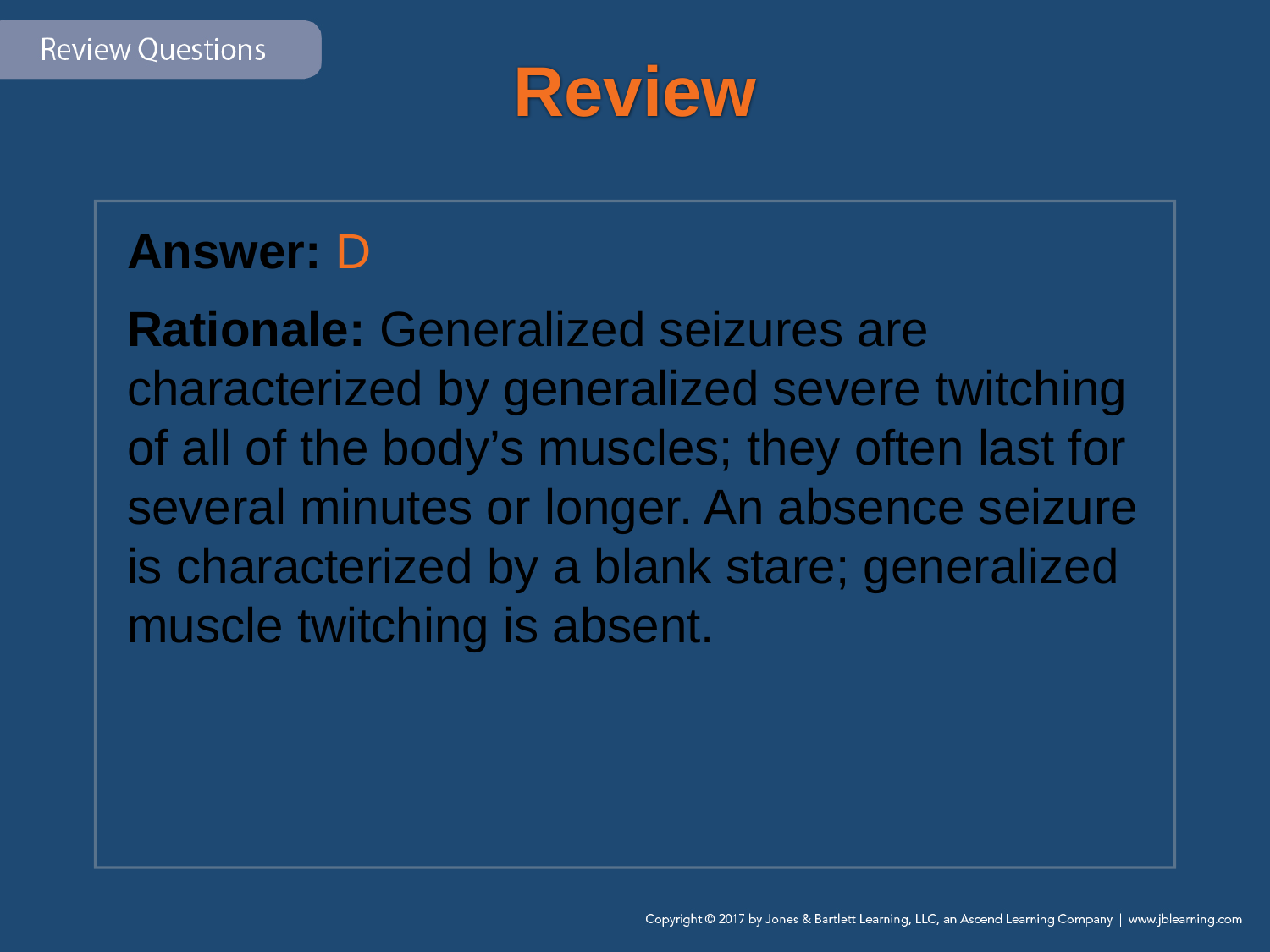

# Review
Answer: D
Rationale: Generalized seizures are characterized by generalized severe twitching of all of the body’s muscles; they often last for several minutes or longer. An absence seizure is characterized by a blank stare; generalized muscle twitching is absent.